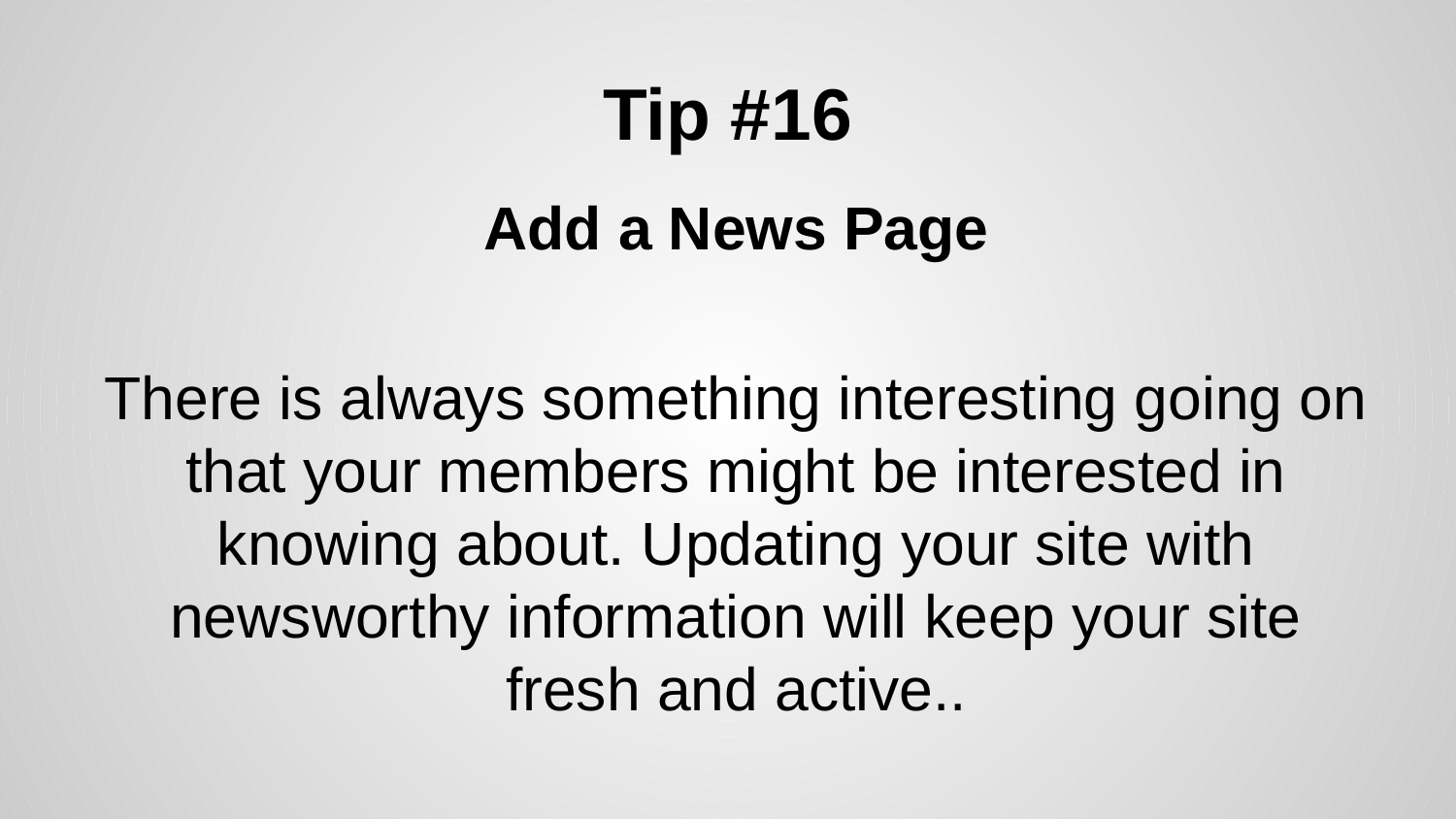

# Tip #16

Add a News Page

There is always something interesting going on that your members might be interested in knowing about. Updating your site with newsworthy information will keep your site fresh and active..